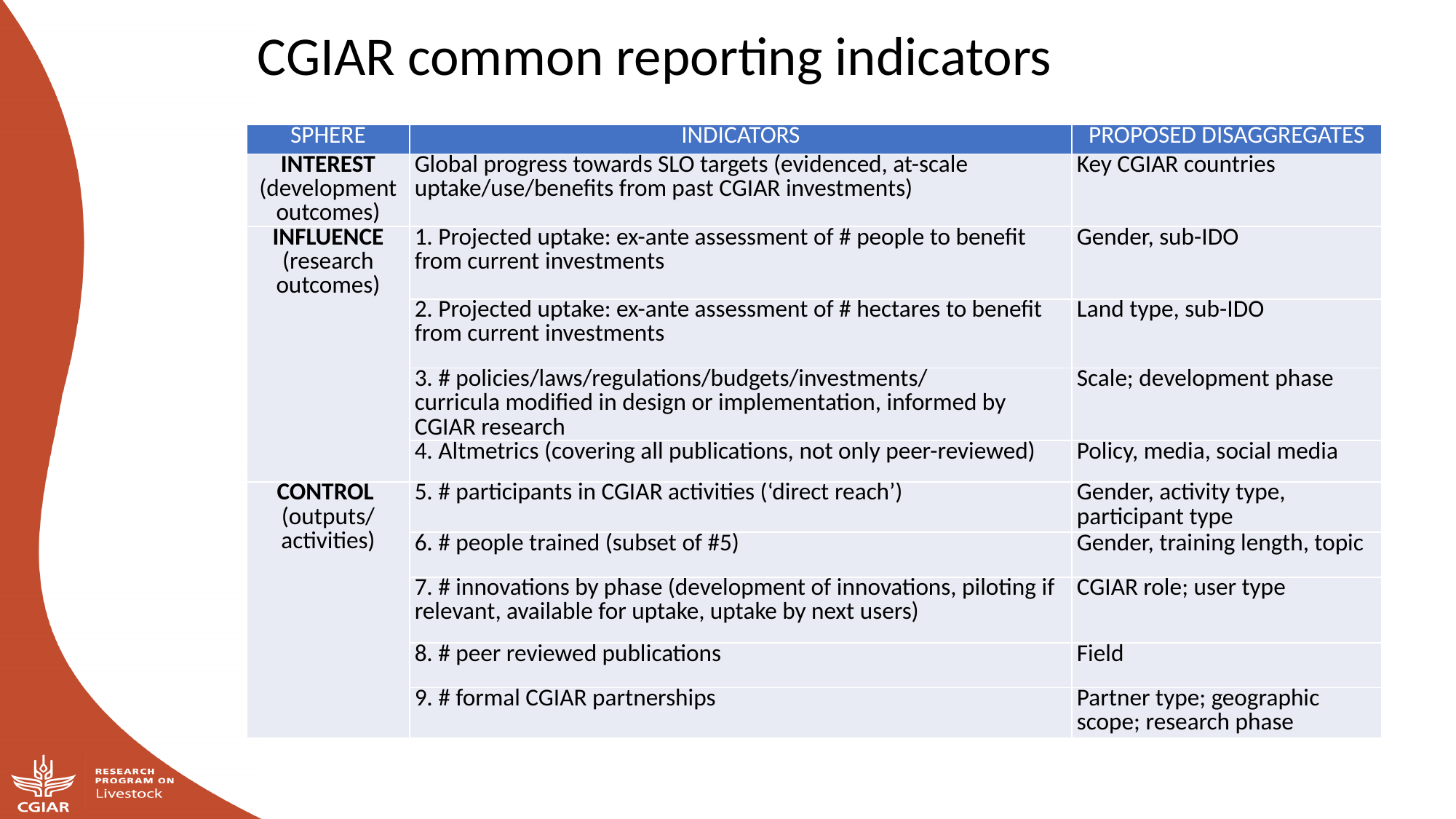

CGIAR common reporting indicators
| SPHERE | INDICATORS | PROPOSED DISAGGREGATES |
| --- | --- | --- |
| INTEREST (development outcomes) | Global progress towards SLO targets (evidenced, at-scale uptake/use/benefits from past CGIAR investments) | Key CGIAR countries |
| INFLUENCE (research outcomes) | 1. Projected uptake: ex-ante assessment of # people to benefit from current investments | Gender, sub-IDO |
|  | 2. Projected uptake: ex-ante assessment of # hectares to benefit from current investments | Land type, sub-IDO |
|  | 3. # policies/laws/regulations/budgets/investments/ curricula modified in design or implementation, informed by CGIAR research | Scale; development phase |
|  | 4. Altmetrics (covering all publications, not only peer-reviewed) | Policy, media, social media |
| CONTROL (outputs/ activities) | 5. # participants in CGIAR activities (‘direct reach’) | Gender, activity type, participant type |
|  | 6. # people trained (subset of #5) | Gender, training length, topic |
|  | 7. # innovations by phase (development of innovations, piloting if relevant, available for uptake, uptake by next users) | CGIAR role; user type |
|  | 8. # peer reviewed publications | Field |
|  | 9. # formal CGIAR partnerships | Partner type; geographic scope; research phase |